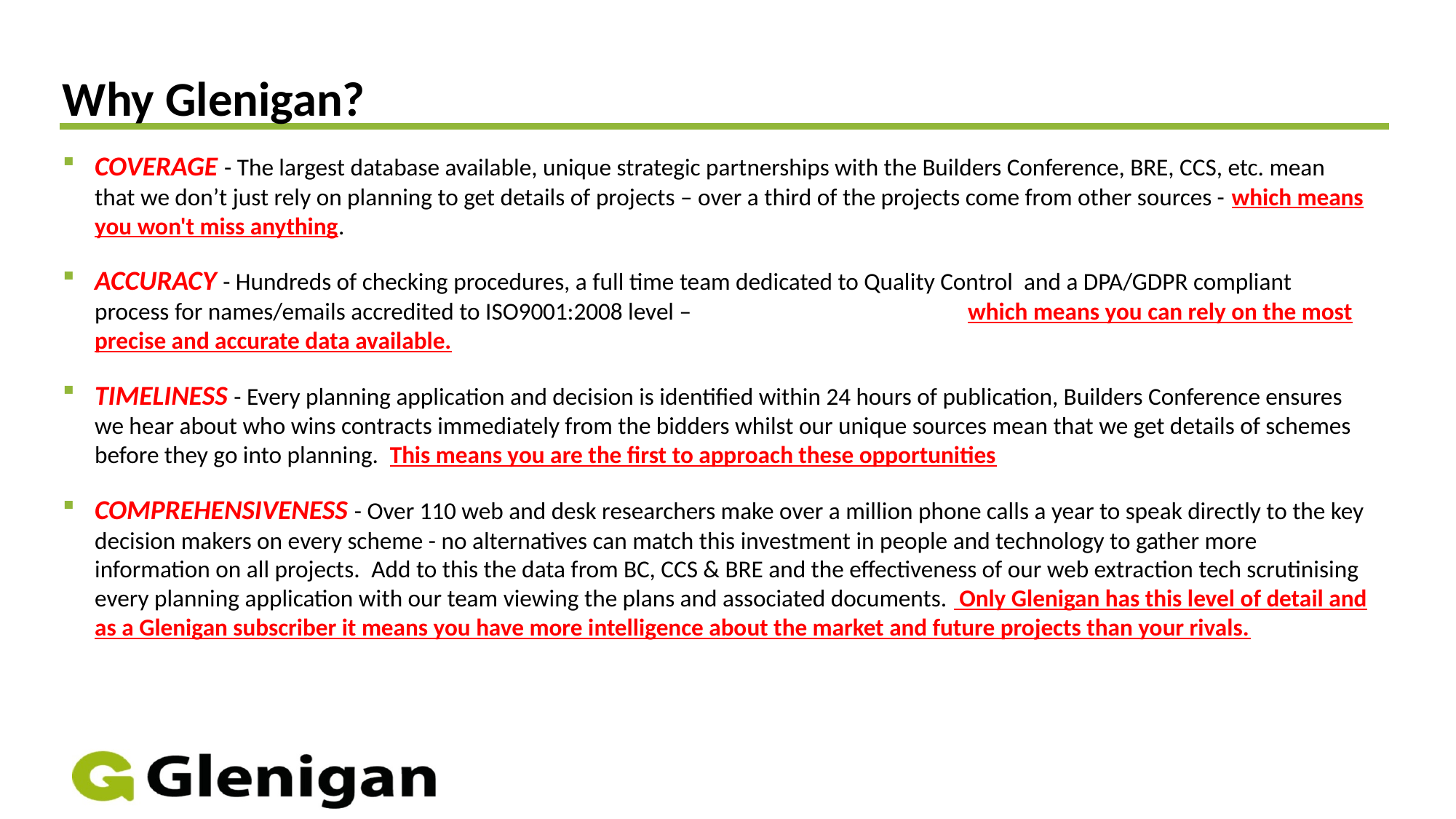

# Why Glenigan?
COVERAGE - The largest database available, unique strategic partnerships with the Builders Conference, BRE, CCS, etc. mean that we don’t just rely on planning to get details of projects – over a third of the projects come from other sources - which means you won't miss anything.
ACCURACY - Hundreds of checking procedures, a full time team dedicated to Quality Control  and a DPA/GDPR compliant process for names/emails accredited to ISO9001:2008 level – 			which means you can rely on the most precise and accurate data available.
TIMELINESS - Every planning application and decision is identified within 24 hours of publication, Builders Conference ensures we hear about who wins contracts immediately from the bidders whilst our unique sources mean that we get details of schemes before they go into planning.  This means you are the first to approach these opportunities
COMPREHENSIVENESS - Over 110 web and desk researchers make over a million phone calls a year to speak directly to the key decision makers on every scheme - no alternatives can match this investment in people and technology to gather more information on all projects.  Add to this the data from BC, CCS & BRE and the effectiveness of our web extraction tech scrutinising every planning application with our team viewing the plans and associated documents.  Only Glenigan has this level of detail and as a Glenigan subscriber it means you have more intelligence about the market and future projects than your rivals.